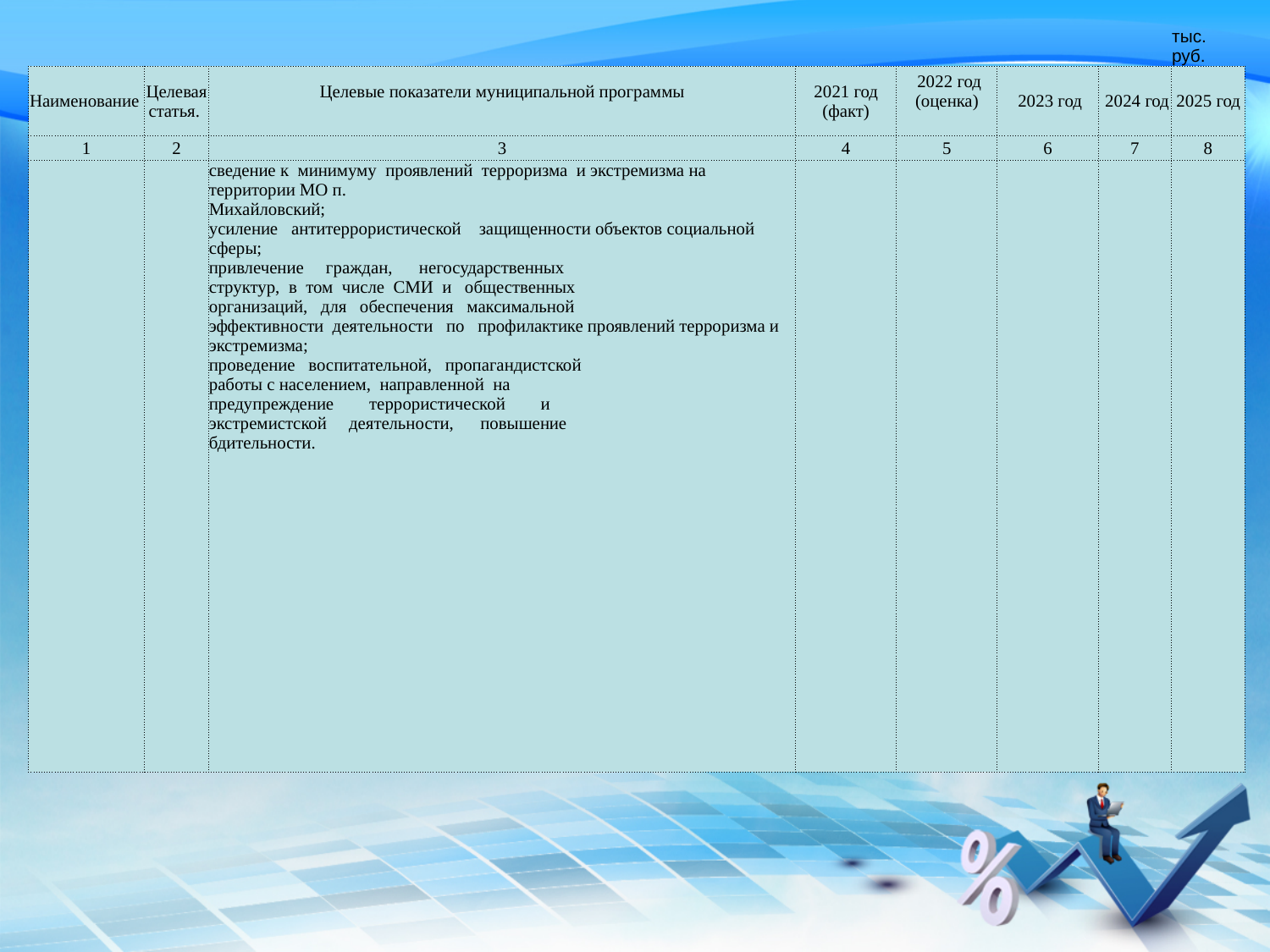

|  |  |  |  |  |  |  | тыс. руб. |
| --- | --- | --- | --- | --- | --- | --- | --- |
| Наименование | Целевая статья. | Целевые показатели муниципальной программы | 2021 год (факт) | 2022 год (оценка) | 2023 год | 2024 год | 2025 год |
| 1 | 2 | 3 | 4 | 5 | 6 | 7 | 8 |
|  |  | сведение к минимуму проявлений терроризма и экстремизма на территории МО п. Михайловский; усиление антитеррористической защищенности объектов социальной сферы; привлечение граждан, негосударственных структур, в том числе СМИ и общественных организаций, для обеспечения максимальной эффективности деятельности по профилактике проявлений терроризма и экстремизма; проведение воспитательной, пропагандистской работы с населением, направленной на предупреждение террористической и экстремистской деятельности, повышение бдительности. |  |  |  |  |  |